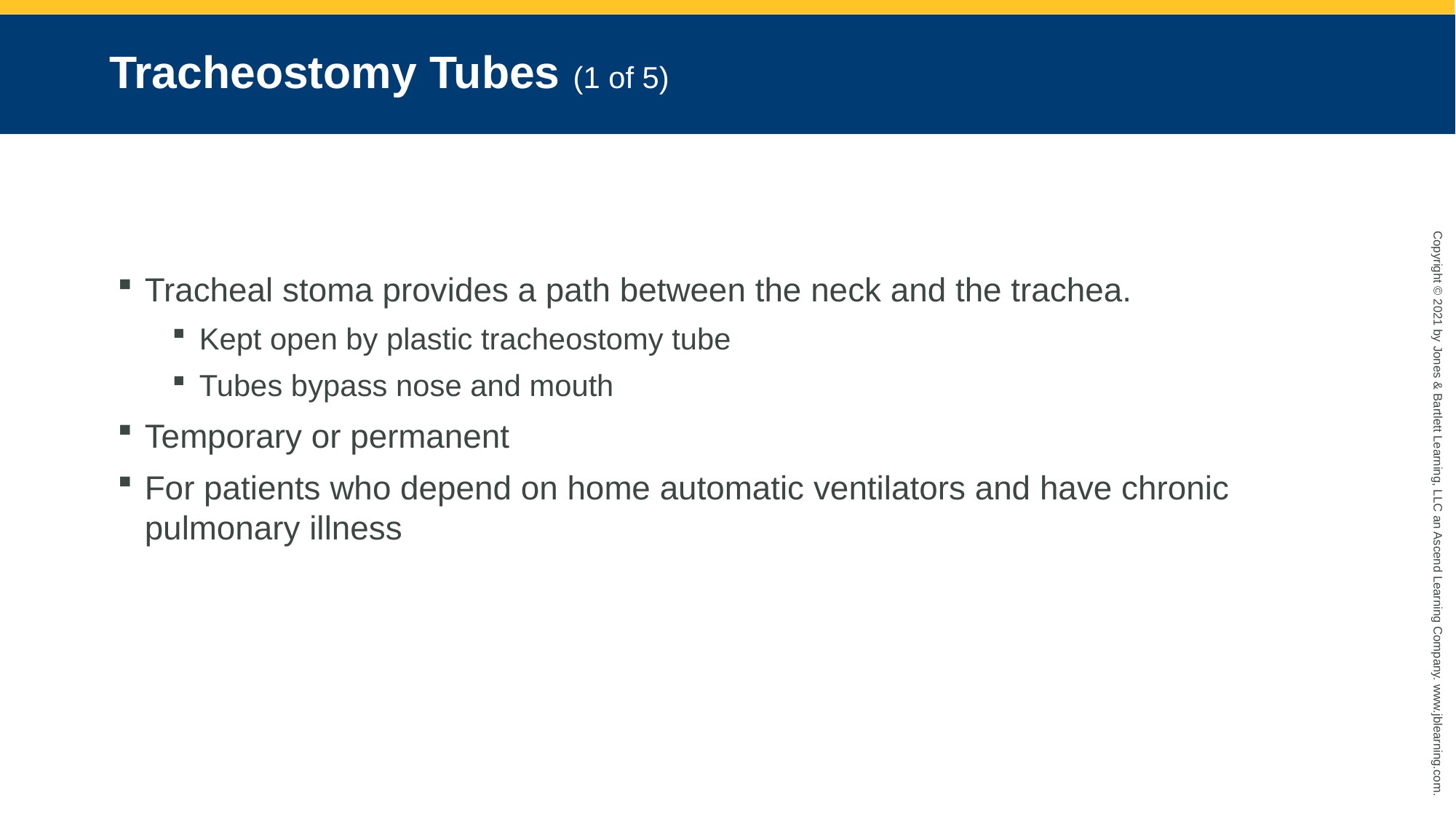

# Tracheostomy Tubes (1 of 5)
Tracheal stoma provides a path between the neck and the trachea.
Kept open by plastic tracheostomy tube
Tubes bypass nose and mouth
Temporary or permanent
For patients who depend on home automatic ventilators and have chronic pulmonary illness